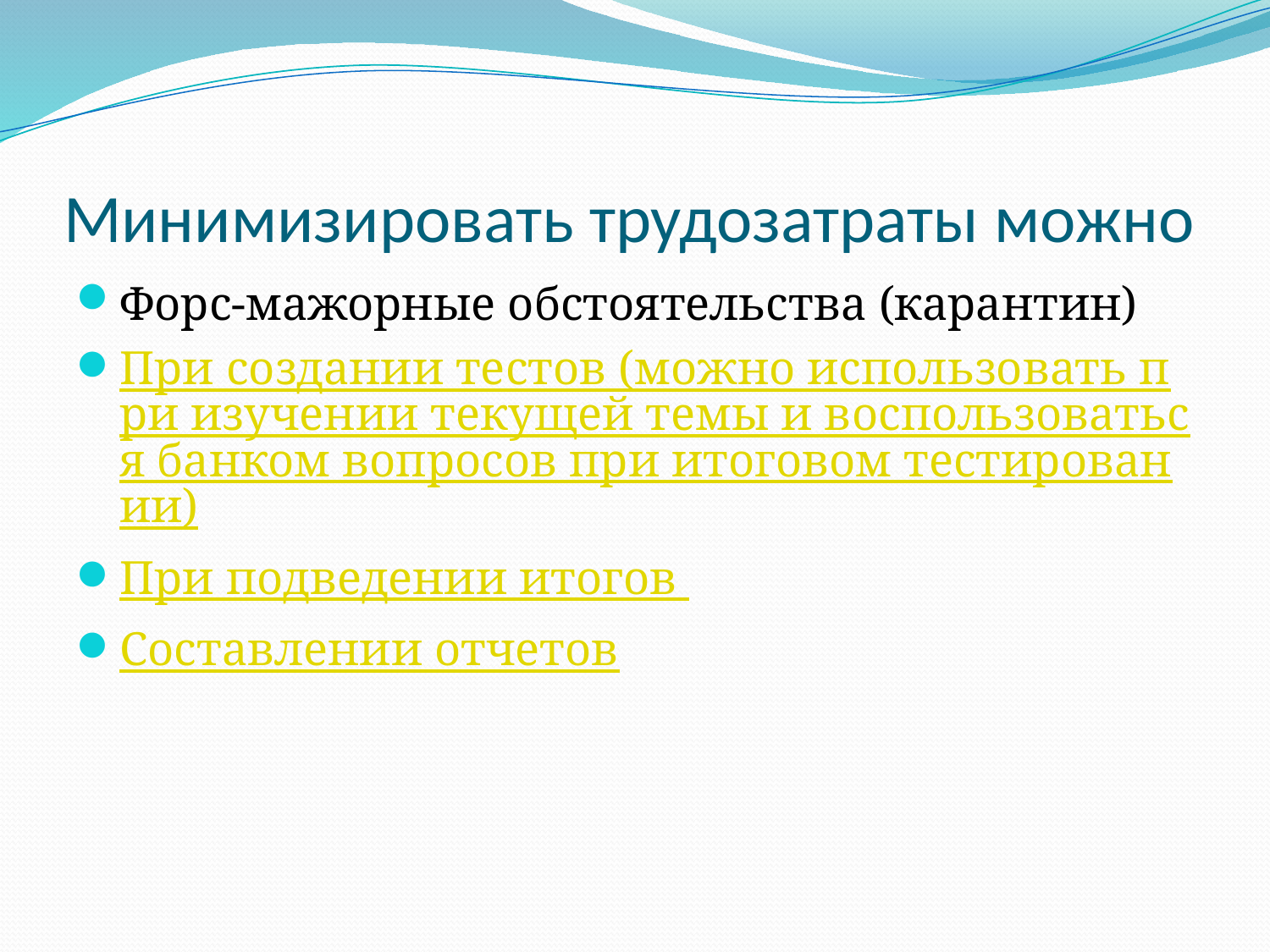

# Минимизировать трудозатраты можно
Форс-мажорные обстоятельства (карантин)
При создании тестов (можно использовать при изучении текущей темы и воспользоваться банком вопросов при итоговом тестировании)
При подведении итогов
Составлении отчетов